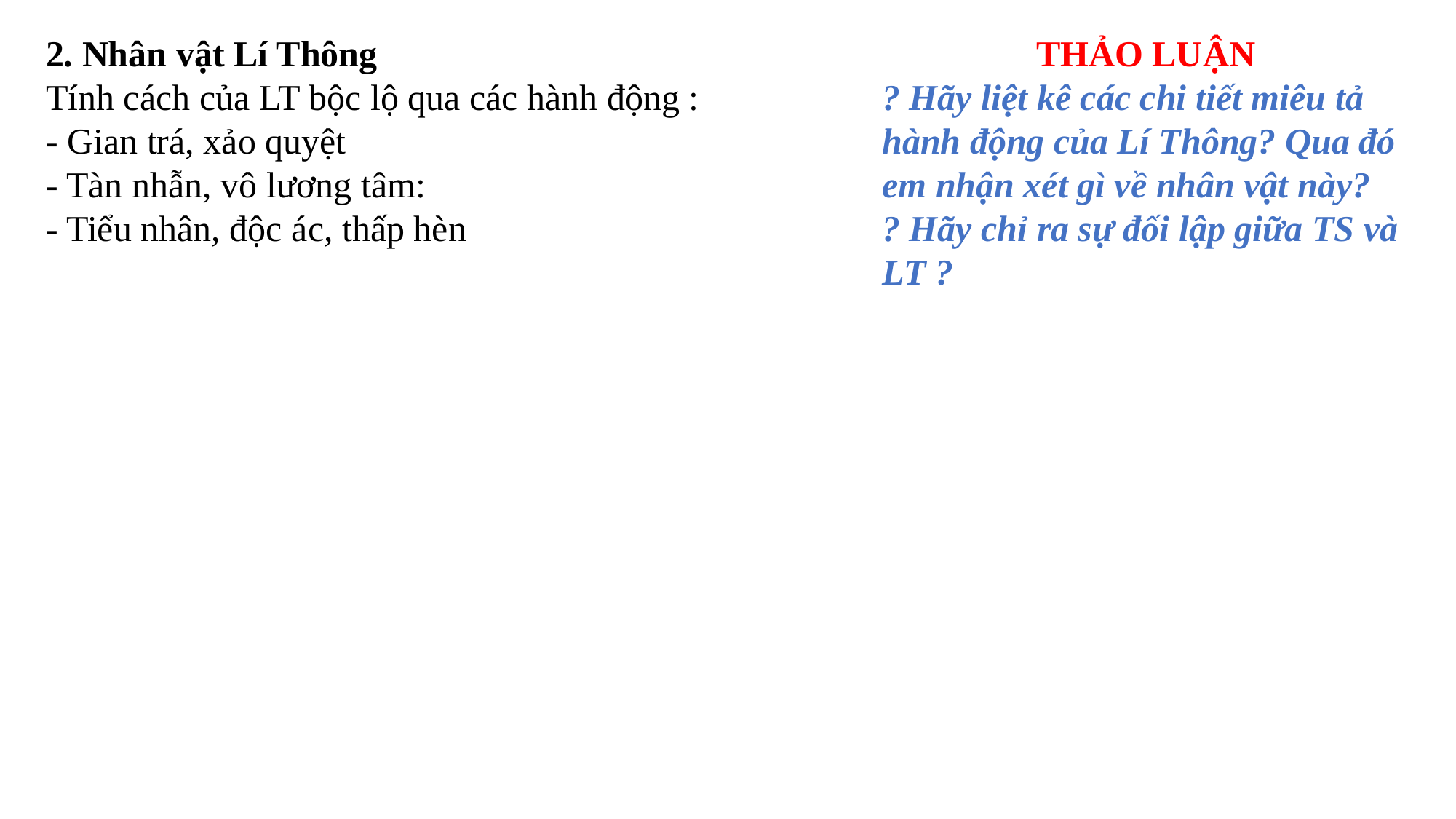

2. Nhân vật Lí Thông
Tính cách của LT bộc lộ qua các hành động :
- Gian trá, xảo quyệt
- Tàn nhẫn, vô lương tâm:
- Tiểu nhân, độc ác, thấp hèn

THẢO LUẬN
? Hãy liệt kê các chi tiết miêu tả hành động của Lí Thông? Qua đó em nhận xét gì về nhân vật này?
? Hãy chỉ ra sự đối lập giữa TS và LT ?